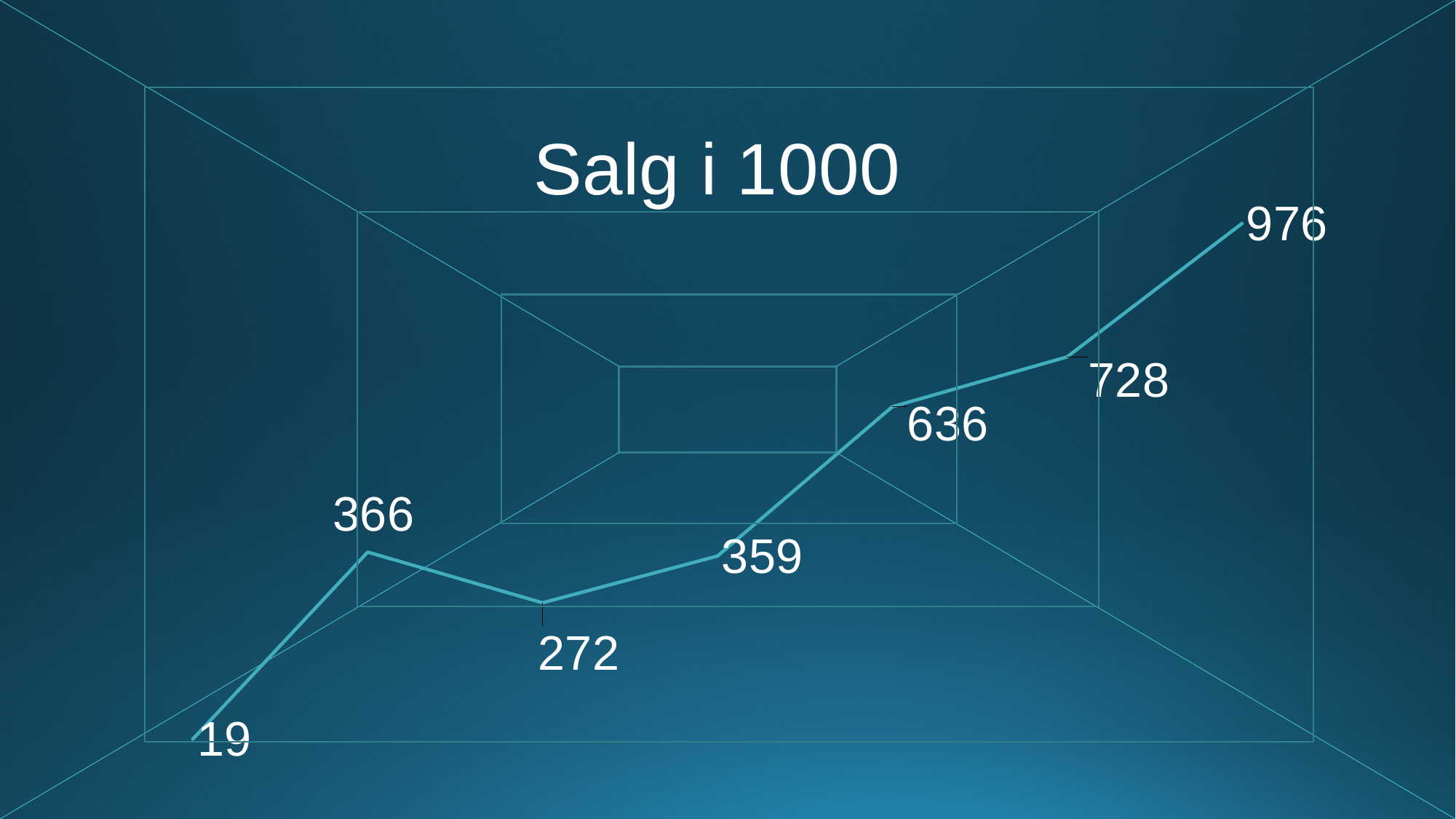

### Chart: Salg i 1000

| Category | Total |
|---|---|
| 2014 | 18937.0 |
| 2015 | 365922.0 |
| 2016 | 271935.0 |
| 2017 | 358578.0 |
| 2018 | 635715.0 |
| 2019 | 728308.0 |
| 2020 | 975900.0 |